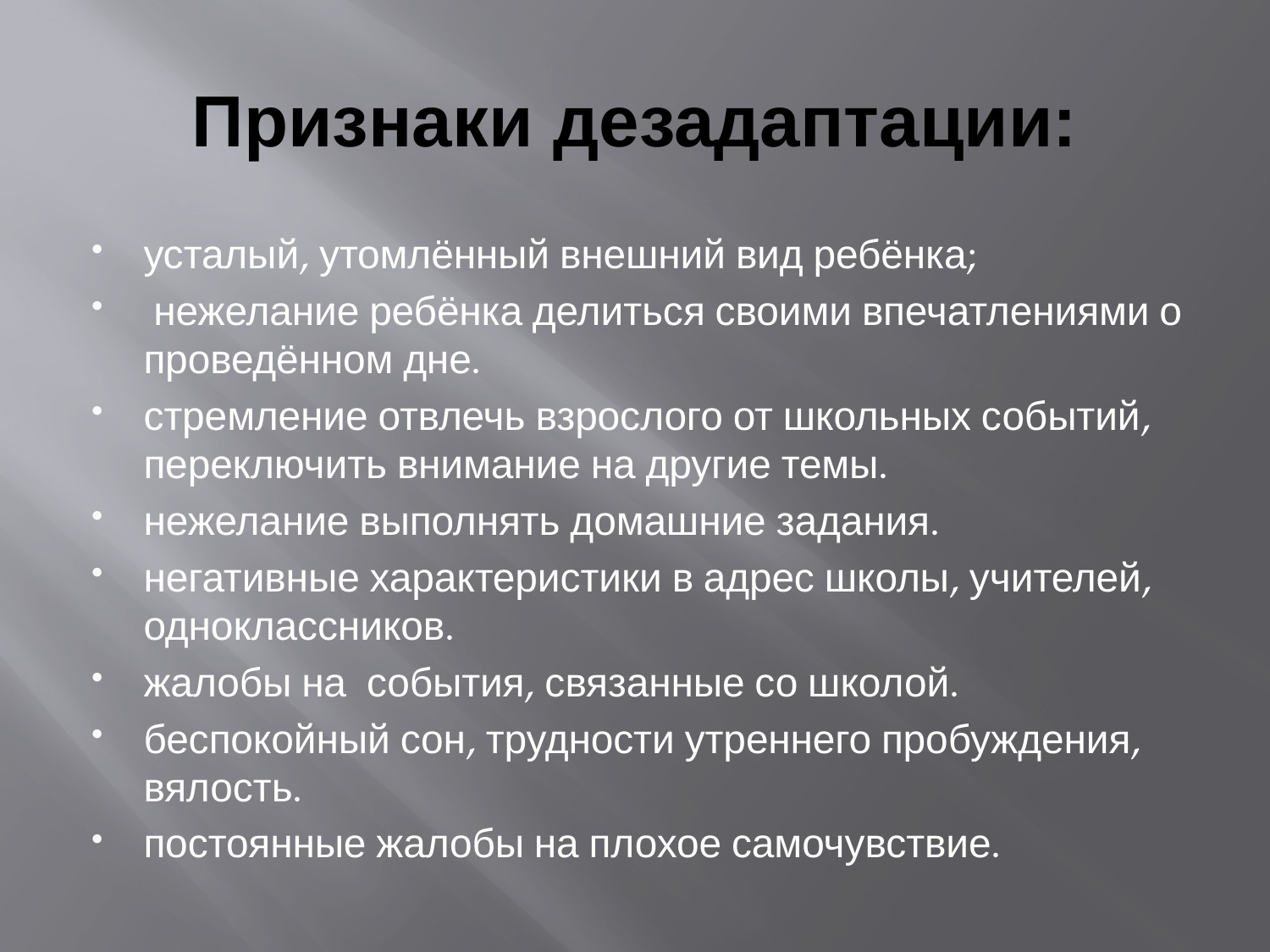

# Признаки дезадаптации:
усталый, утомлённый внешний вид ребёнка;
 нежелание ребёнка делиться своими впечатлениями о проведённом дне.
стремление отвлечь взрослого от школьных событий, переключить внимание на другие темы.
нежелание выполнять домашние задания.
негативные характеристики в адрес школы, учителей, одноклассников.
жалобы на  события, связанные со школой.
беспокойный сон, трудности утреннего пробуждения, вялость.
постоянные жалобы на плохое самочувствие.